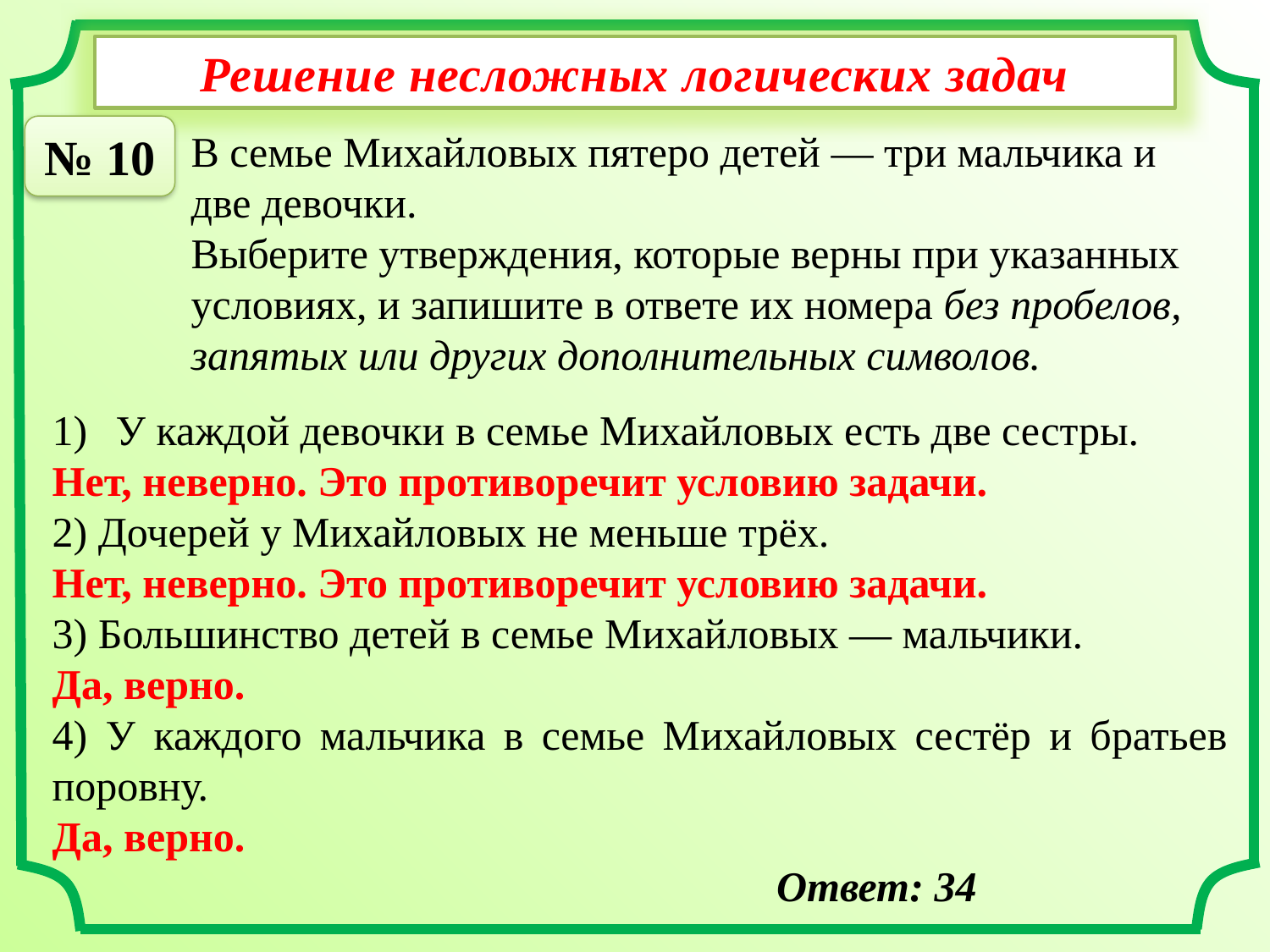

Решение несложных логических задач
№ 10
В семье Михайловых пятеро детей — три мальчика и две девочки.
Выберите утверждения, которые верны при указанных условиях, и запишите в ответе их номера без пробелов, запятых или других дополнительных символов.
У каждой девочки в семье Михайловых есть две сестры.
Нет, неверно. Это противоречит условию задачи.
2) Дочерей у Михайловых не меньше трёх.
Нет, неверно. Это противоречит условию задачи.
3) Большинство детей в семье Михайловых — мальчики.
Да, верно.
4) У каждого мальчика в семье Михайловых сестёр и братьев поровну.
Да, верно.

Ответ: 34